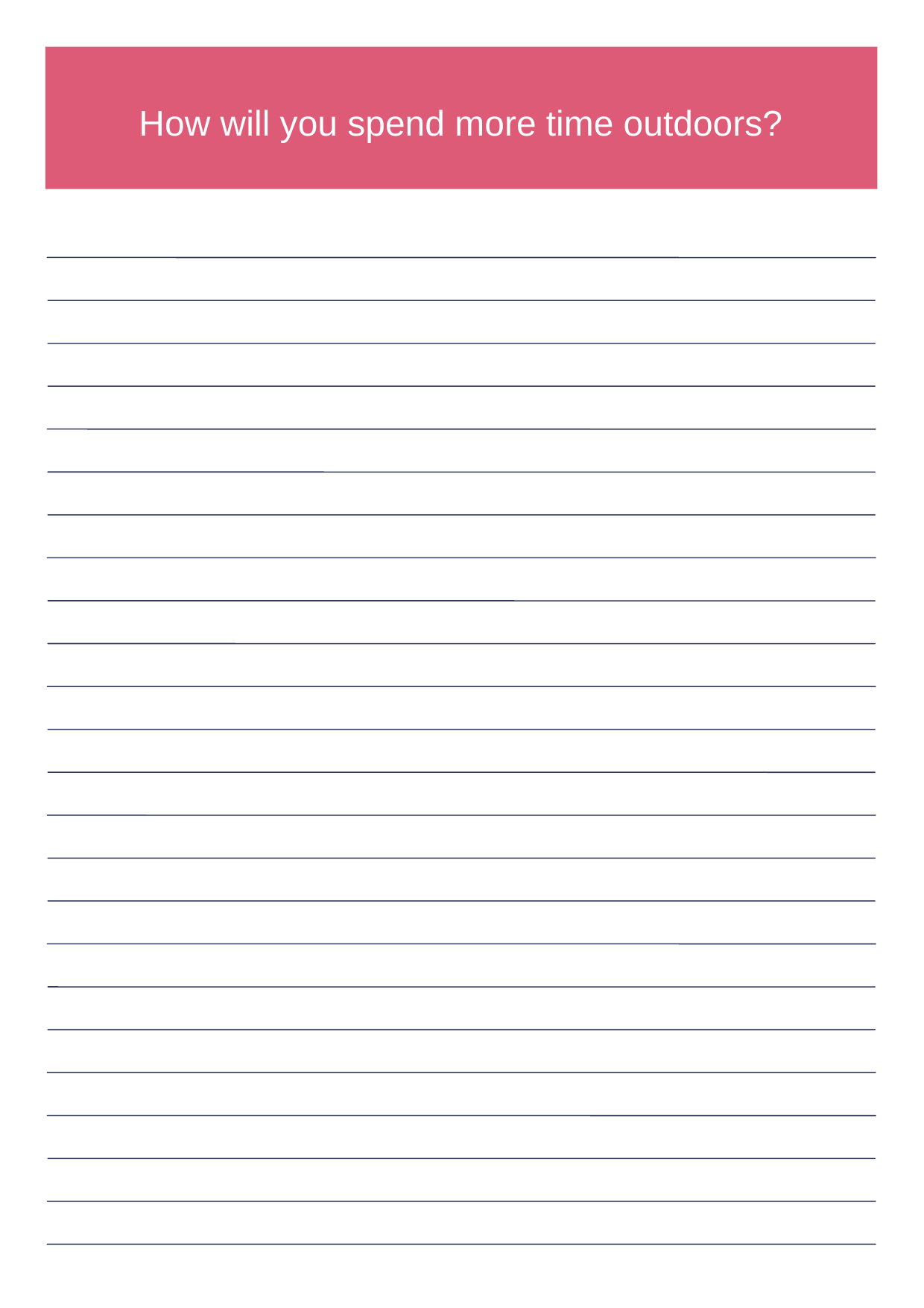

How will you spend more time outdoors?